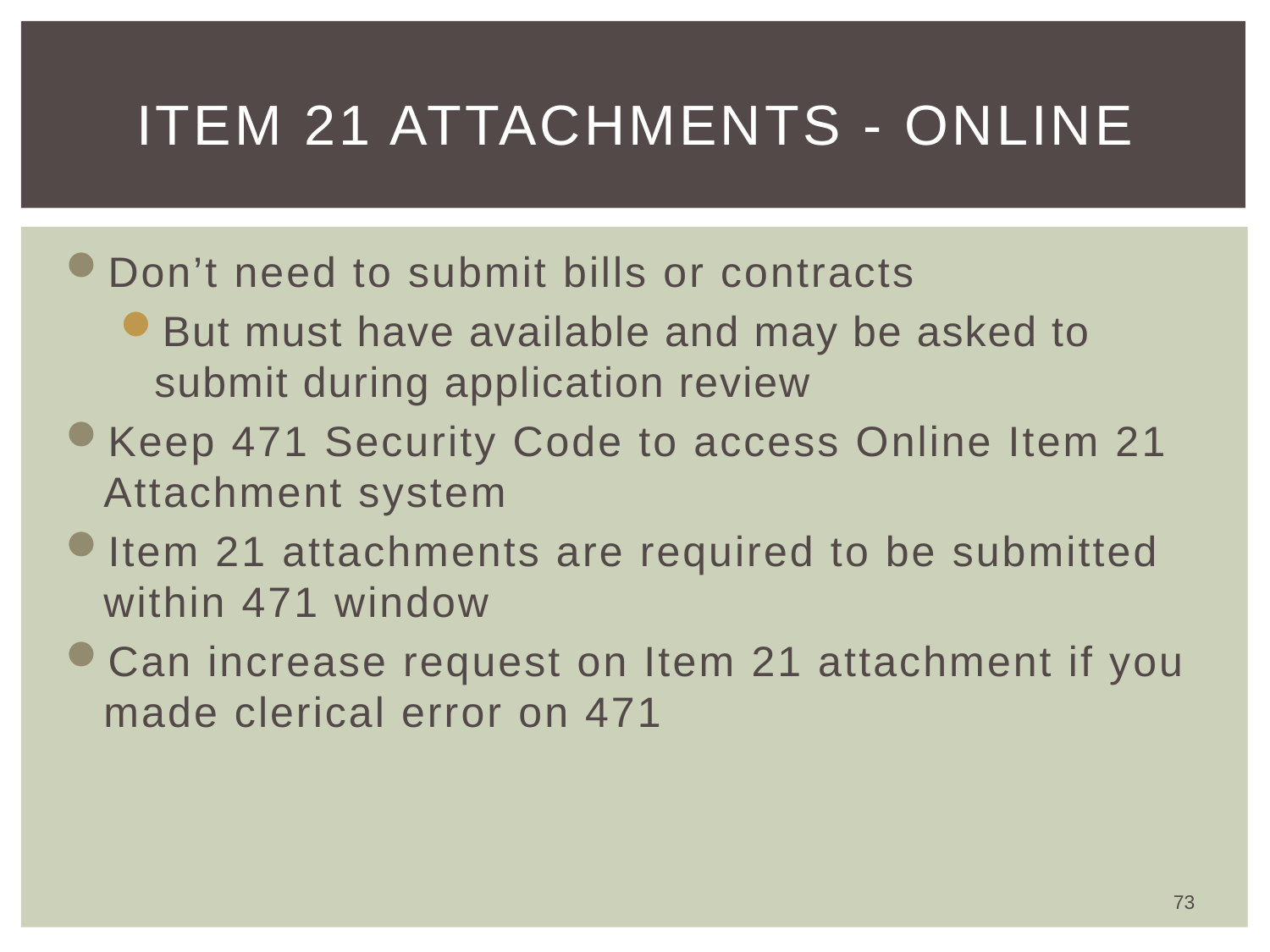

# Item 21 Attachments - Online
Don’t need to submit bills or contracts
But must have available and may be asked to submit during application review
Keep 471 Security Code to access Online Item 21 Attachment system
Item 21 attachments are required to be submitted within 471 window
Can increase request on Item 21 attachment if you made clerical error on 471

73